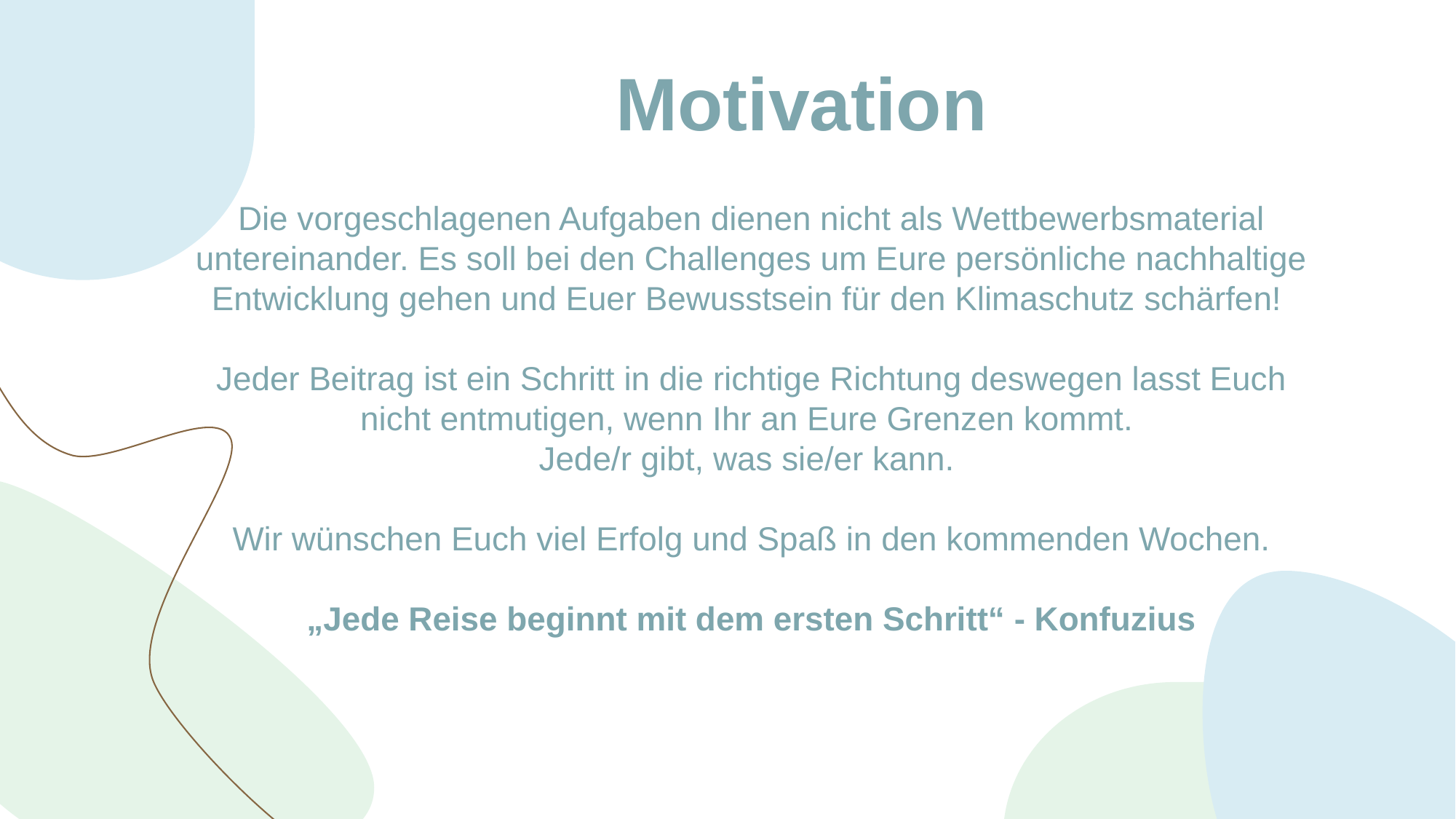

# Motivation

Die vorgeschlagenen Aufgaben dienen nicht als Wettbewerbsmaterial untereinander. Es soll bei den Challenges um Eure persönliche nachhaltige Entwicklung gehen und Euer Bewusstsein für den Klimaschutz schärfen!
Jeder Beitrag ist ein Schritt in die richtige Richtung deswegen lasst Euch nicht entmutigen, wenn Ihr an Eure Grenzen kommt.
Jede/r gibt, was sie/er kann.
Wir wünschen Euch viel Erfolg und Spaß in den kommenden Wochen.
„Jede Reise beginnt mit dem ersten Schritt“ - Konfuzius

24